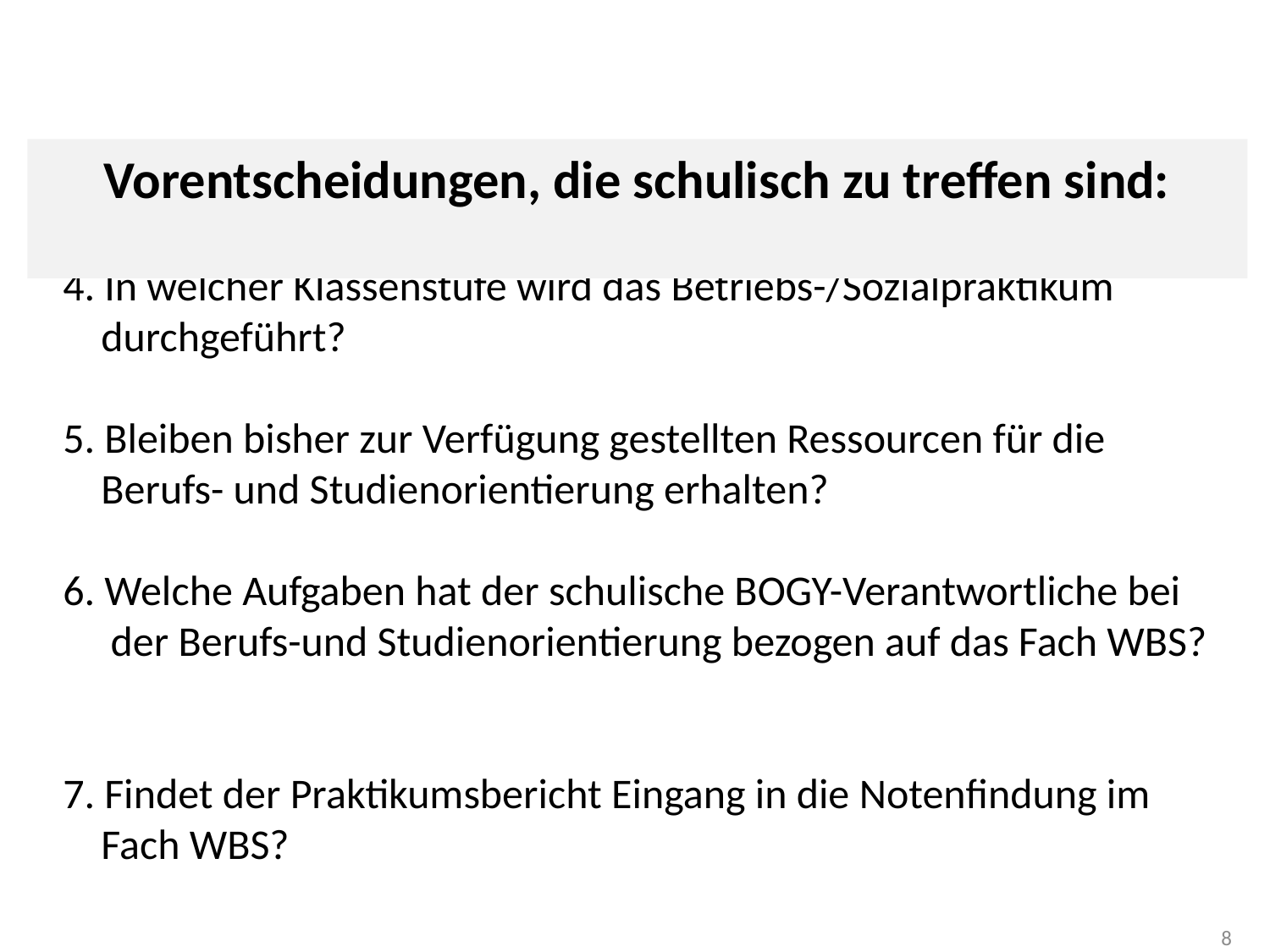

Individuelle Förderung am Gymnasium
Vorentscheidungen, die schulisch zu treffen sind:

4. In welcher Klassenstufe wird das Betriebs-/Sozialpraktikum
    durchgeführt?
5. Bleiben bisher zur Verfügung gestellten Ressourcen für die
    Berufs- und Studienorientierung erhalten?
6. Welche Aufgaben hat der schulische BOGY-Verantwortliche bei
     der Berufs-und Studienorientierung bezogen auf das Fach WBS?
7. Findet der Praktikumsbericht Eingang in die Notenfindung im
    Fach WBS?
8